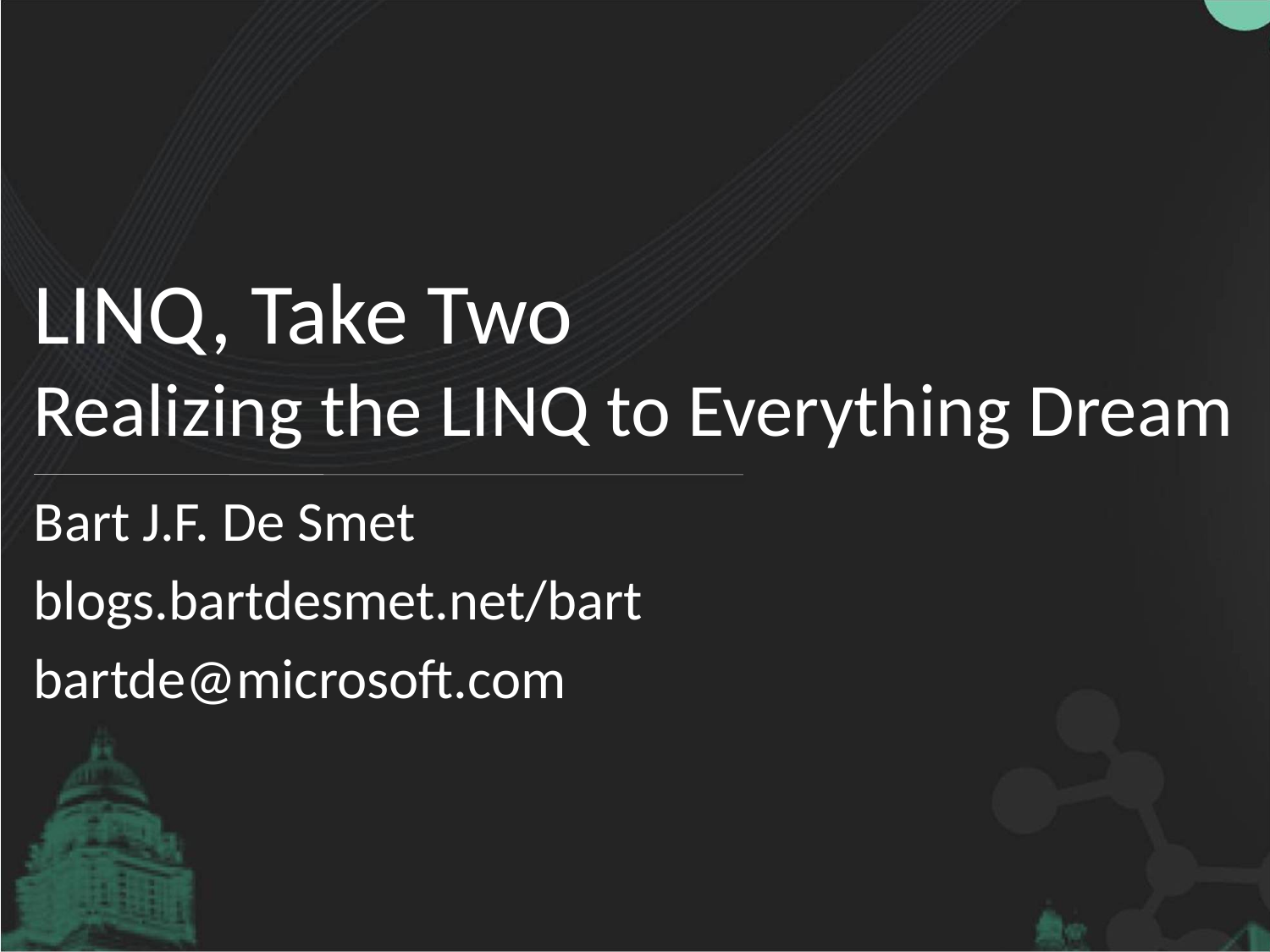

# LINQ, Take Two Realizing the LINQ to Everything Dream
Bart J.F. De Smet
blogs.bartdesmet.net/bart
bartde@microsoft.com